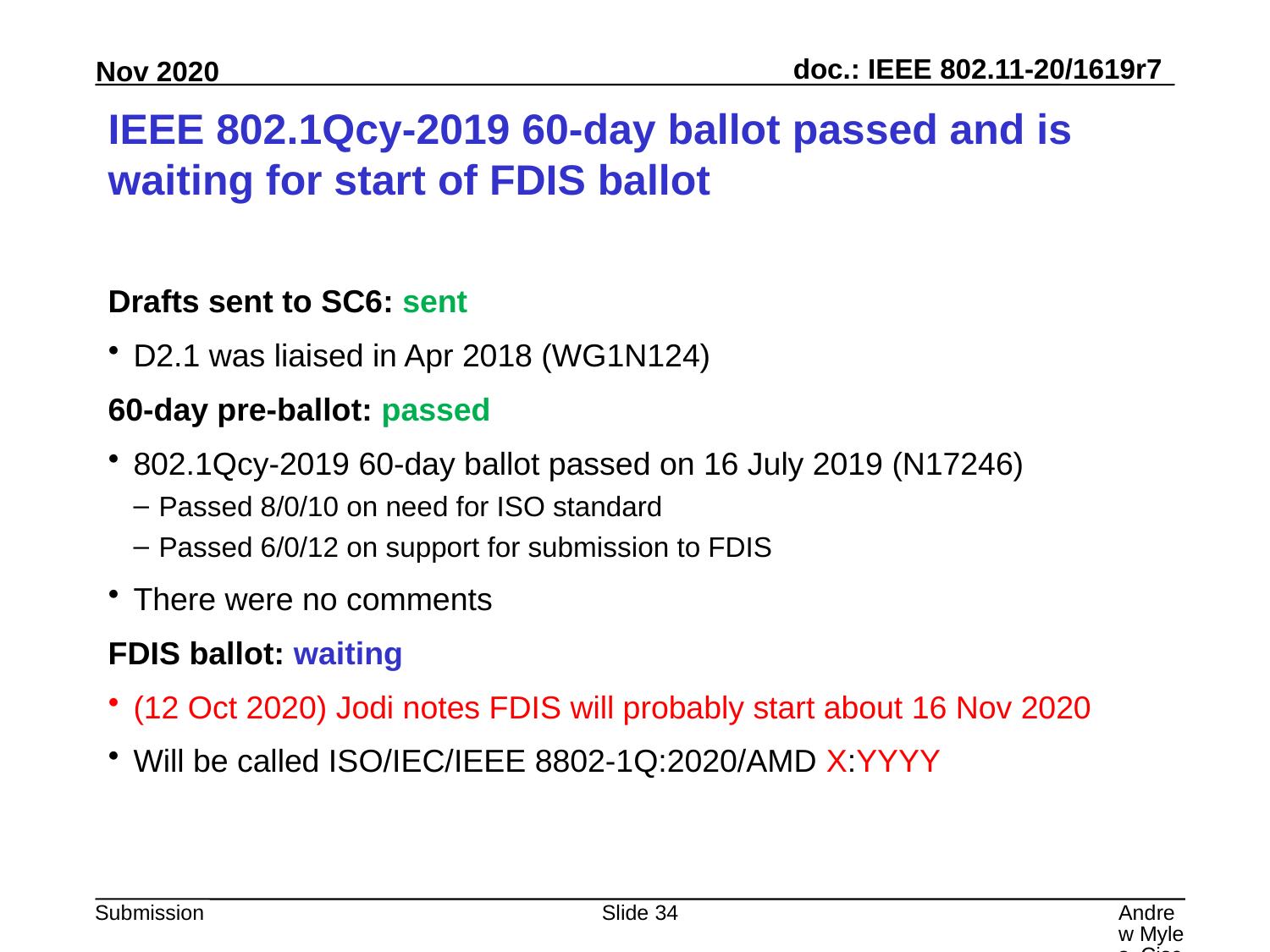

# IEEE 802.1Qcy-2019 60-day ballot passed and is waiting for start of FDIS ballot
Drafts sent to SC6: sent
D2.1 was liaised in Apr 2018 (WG1N124)
60-day pre-ballot: passed
802.1Qcy-2019 60-day ballot passed on 16 July 2019 (N17246)
Passed 8/0/10 on need for ISO standard
Passed 6/0/12 on support for submission to FDIS
There were no comments
FDIS ballot: waiting
(12 Oct 2020) Jodi notes FDIS will probably start about 16 Nov 2020
Will be called ISO/IEC/IEEE 8802-1Q:2020/AMD X:YYYY
Slide 34
Andrew Myles, Cisco